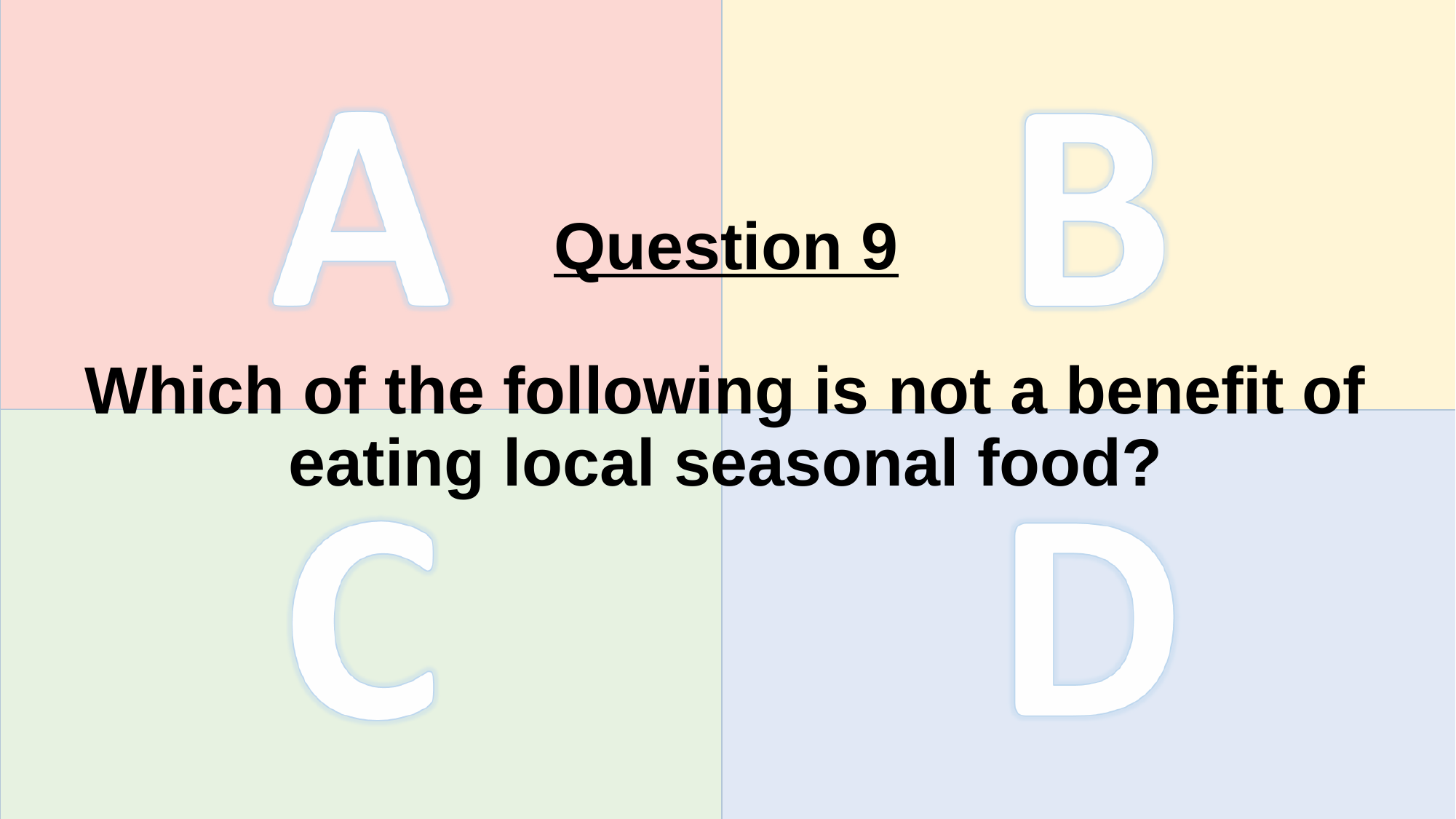

Question 9
Which of the following is not a benefit of eating local seasonal food?